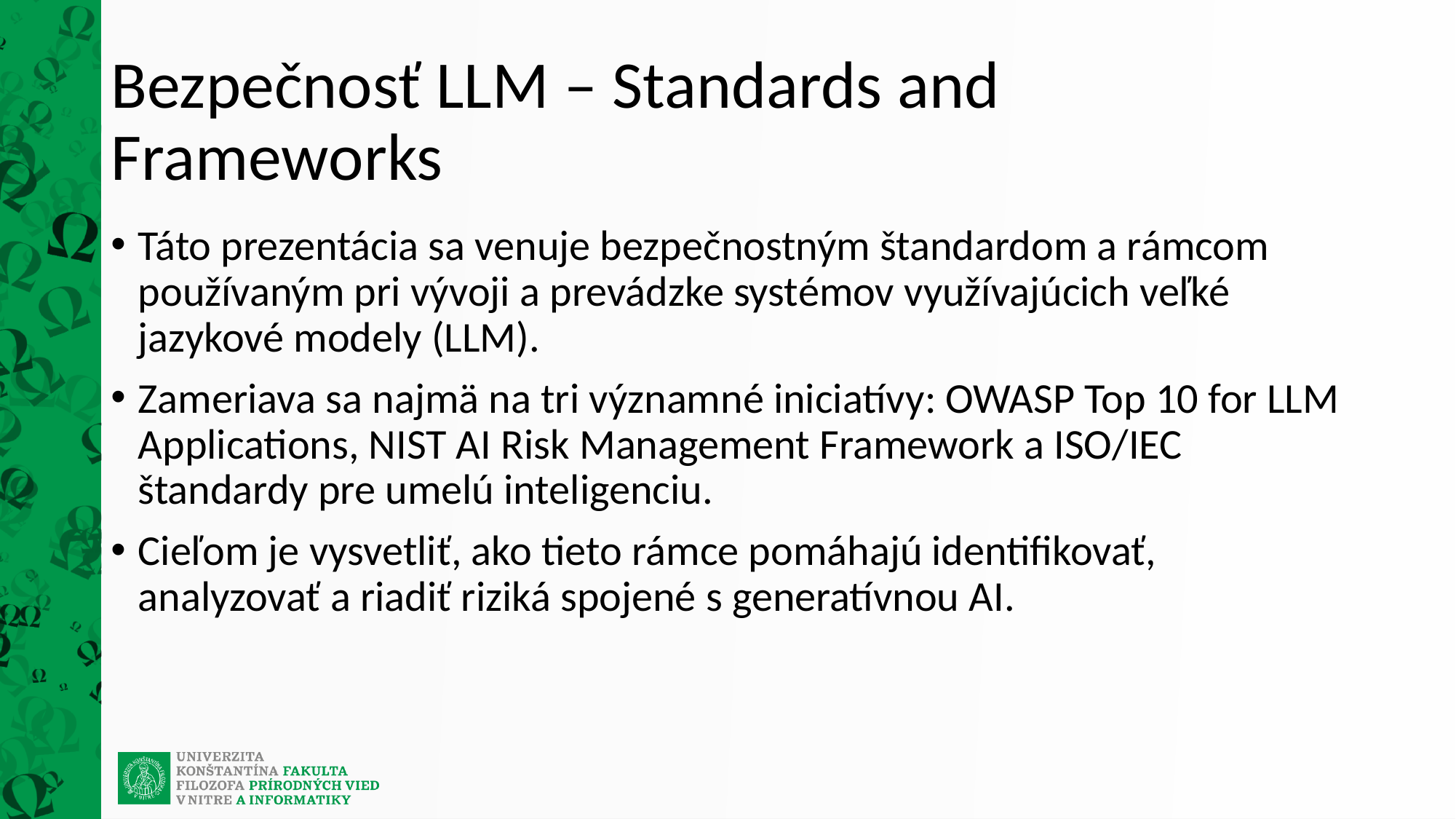

# Bezpečnosť LLM – Standards and Frameworks
Táto prezentácia sa venuje bezpečnostným štandardom a rámcom používaným pri vývoji a prevádzke systémov využívajúcich veľké jazykové modely (LLM).
Zameriava sa najmä na tri významné iniciatívy: OWASP Top 10 for LLM Applications, NIST AI Risk Management Framework a ISO/IEC štandardy pre umelú inteligenciu.
Cieľom je vysvetliť, ako tieto rámce pomáhajú identifikovať, analyzovať a riadiť riziká spojené s generatívnou AI.